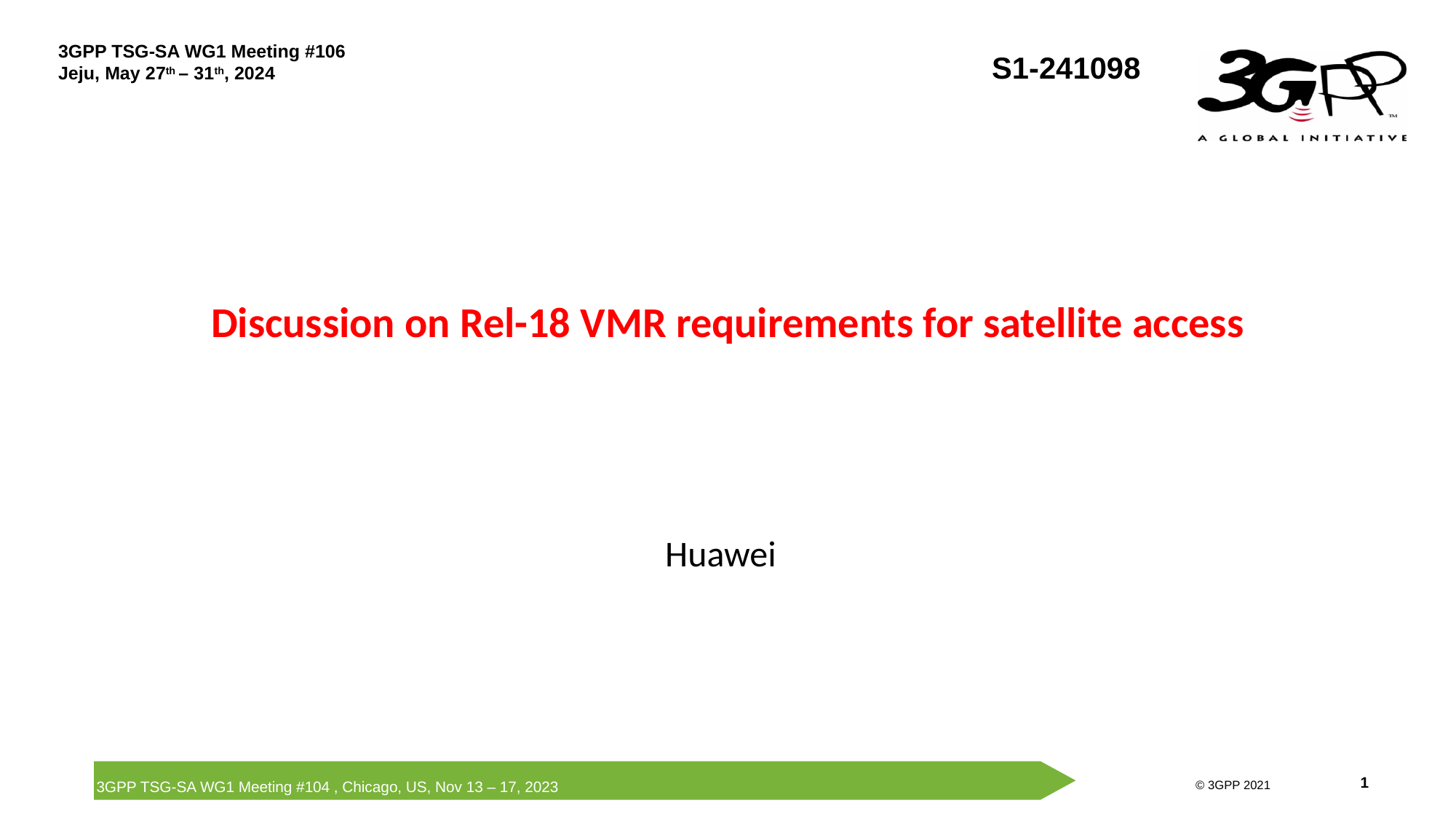

S1-241098
# Discussion on Rel-18 VMR requirements for satellite access
Huawei